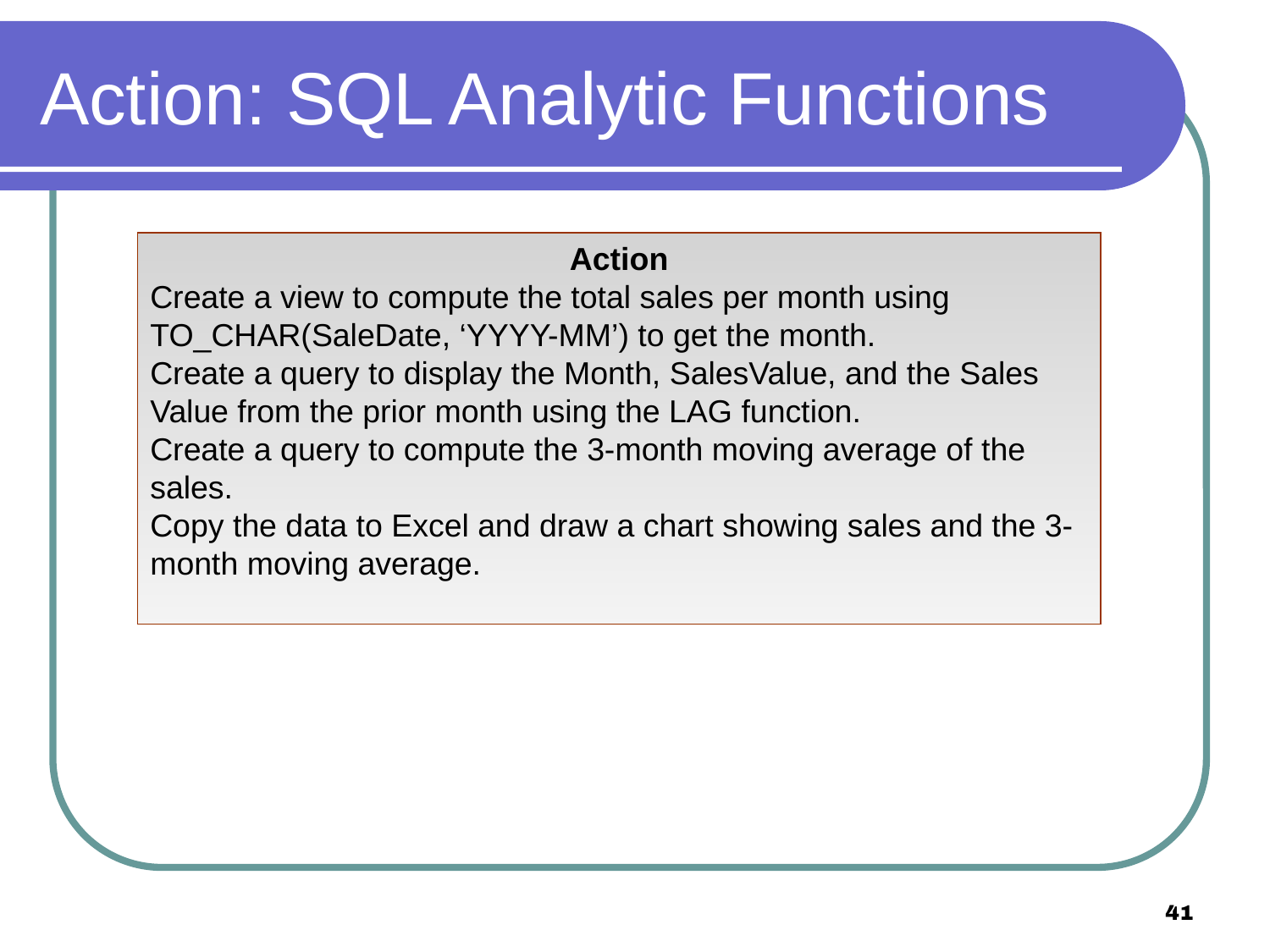

# Action: SQL Analytic Functions
Action
Create a view to compute the total sales per month using TO_CHAR(SaleDate, ‘YYYY-MM’) to get the month.
Create a query to display the Month, SalesValue, and the Sales Value from the prior month using the LAG function.
Create a query to compute the 3-month moving average of the sales.
Copy the data to Excel and draw a chart showing sales and the 3-month moving average.
41